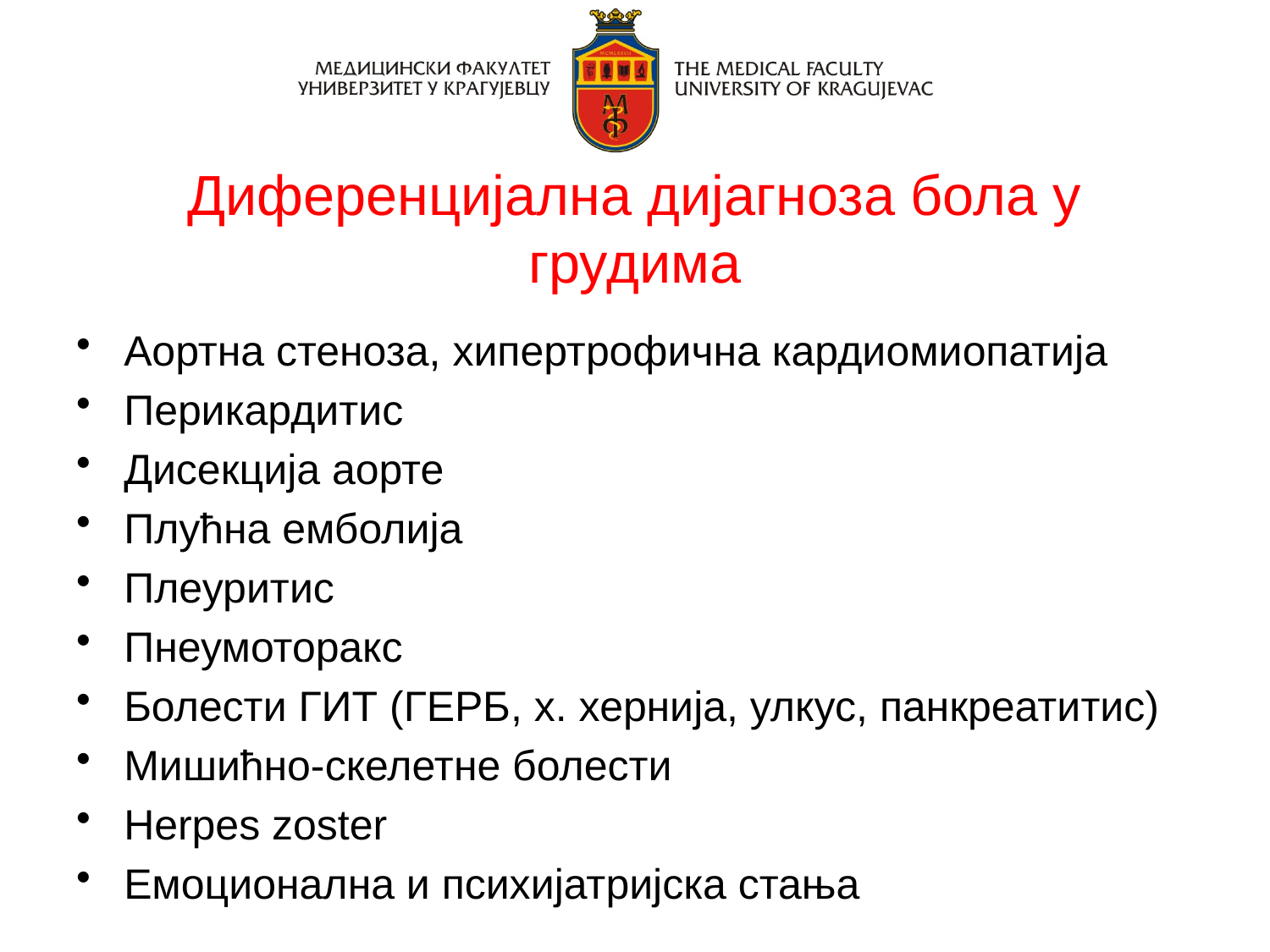

# Диференцијална дијагноза бола у грудима
Аортна стеноза, хипертрофична кардиомиопатија
Перикардитис
Дисекција аорте
Плућна емболија
Плеуритис
Пнеумоторакс
Болести ГИТ (ГЕРБ, х. хернија, улкус, панкреатитис)
Мишићно-скелетне болести
Herpes zoster
Емоционална и психијатријска стања